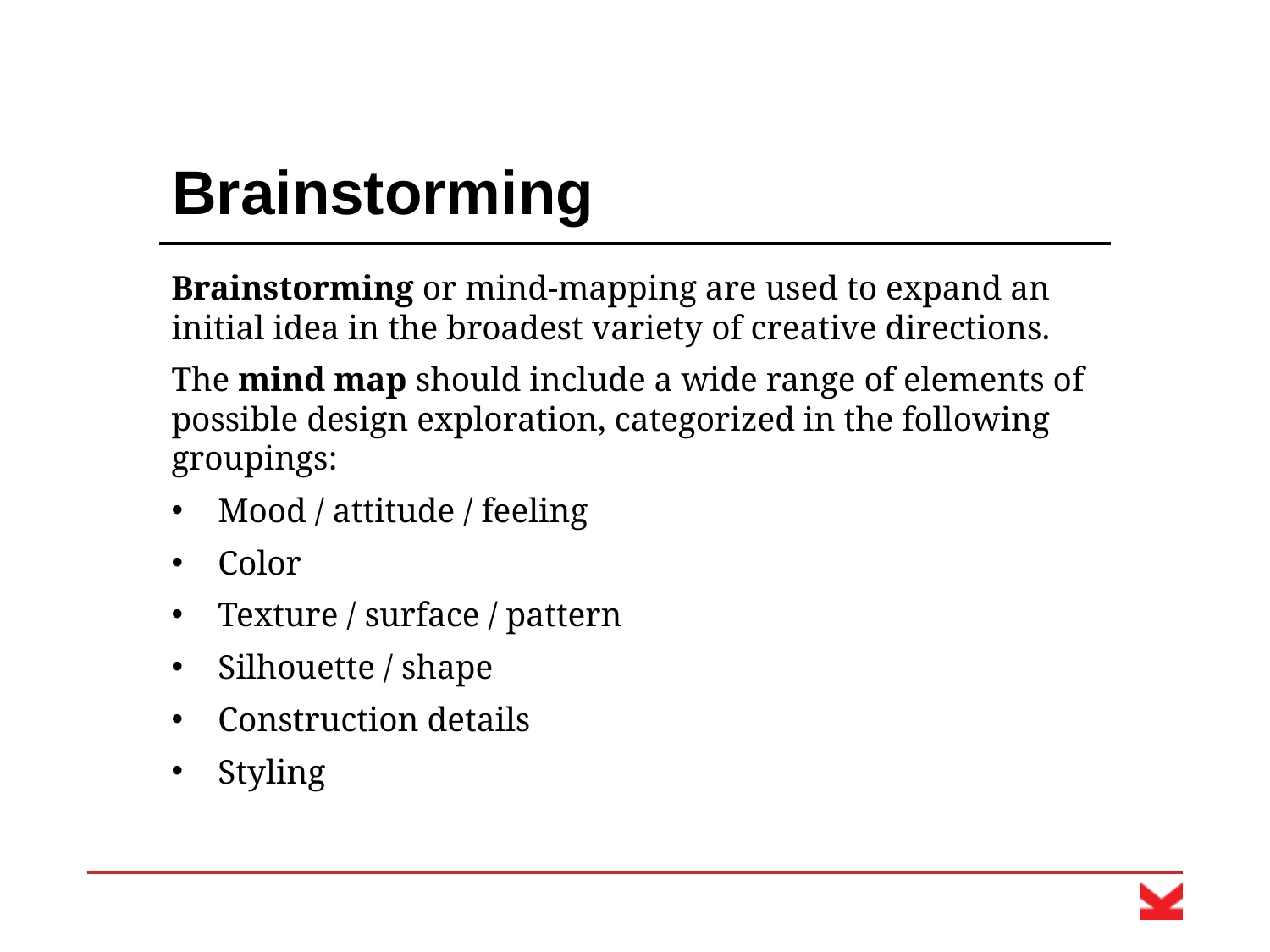

# Brainstorming
Brainstorming or mind-mapping are used to expand an initial idea in the broadest variety of creative directions.
The mind map should include a wide range of elements of possible design exploration, categorized in the following groupings:
Mood / attitude / feeling
Color
Texture / surface / pattern
Silhouette / shape
Construction details
Styling